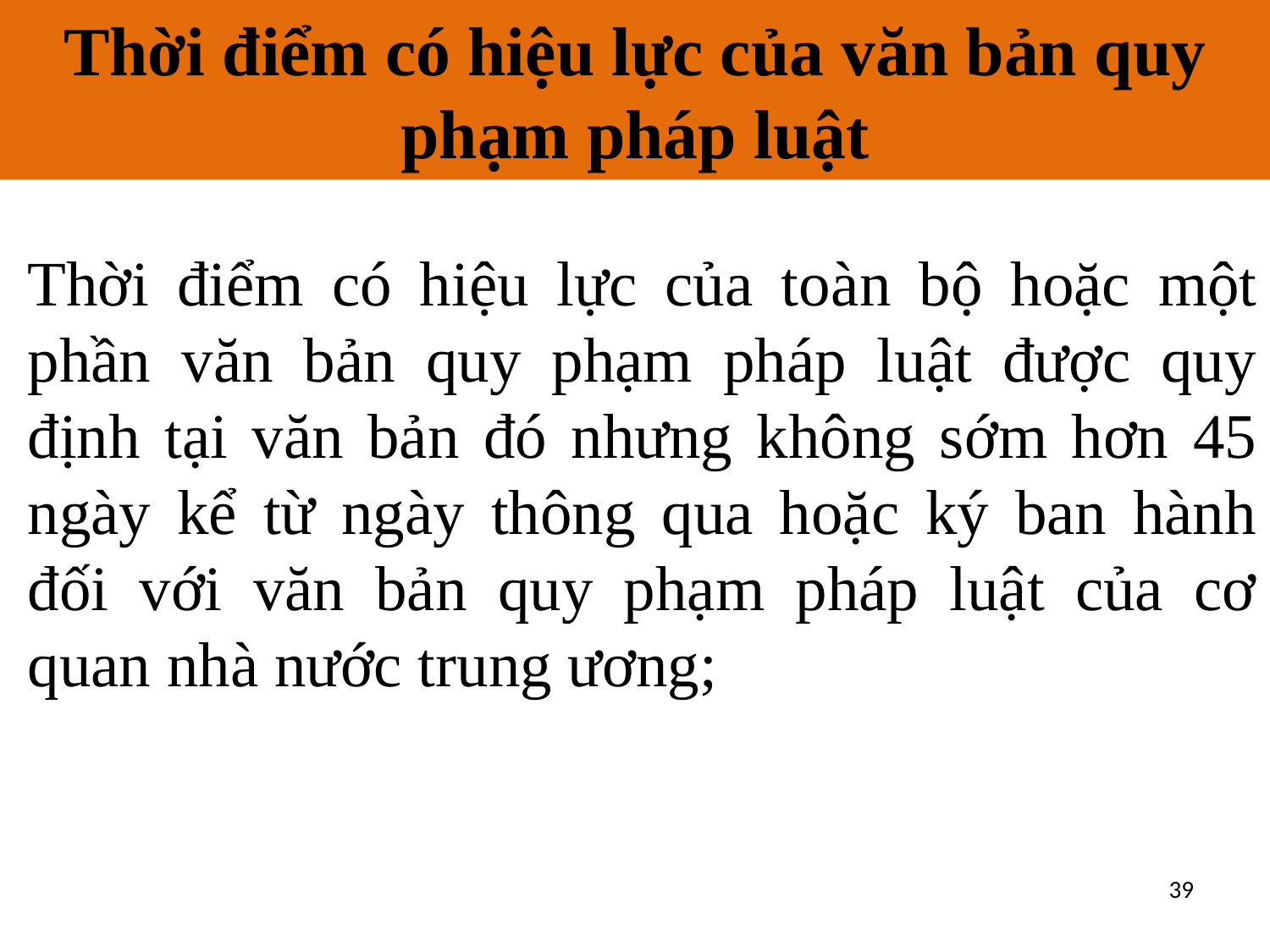

Thời điểm có hiệu lực của văn bản quy phạm pháp luật
# III. Hiệu lực và nguyên tắc áp dụng văn bản quản lý nhà nước
Thời điểm có hiệu lực của toàn bộ hoặc một phần văn bản quy phạm pháp luật được quy định tại văn bản đó nhưng không sớm hơn 45 ngày kể từ ngày thông qua hoặc ký ban hành đối với văn bản quy phạm pháp luật của cơ quan nhà nước trung ương;

39